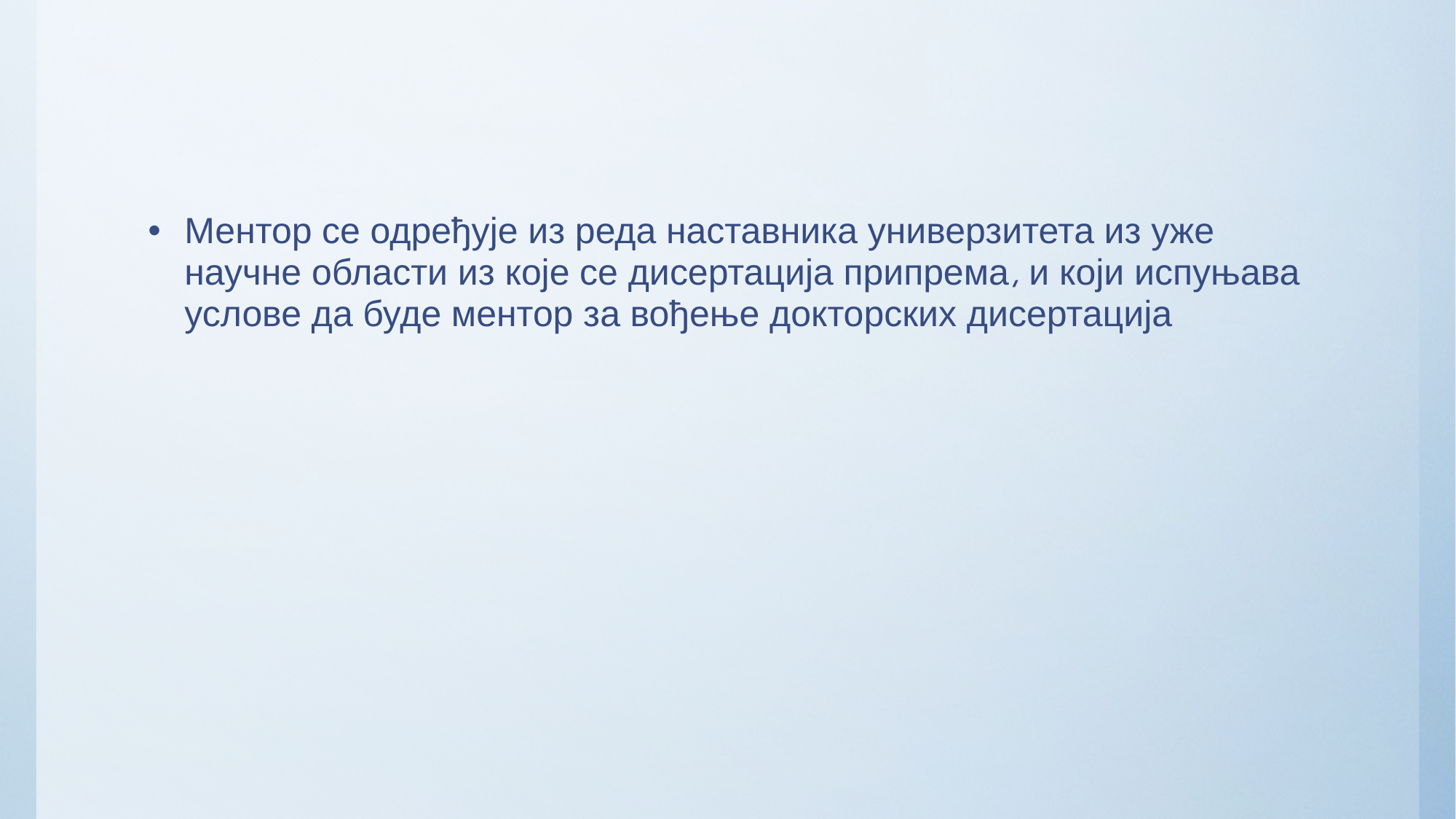

#
Ментор се одређује из реда наставника универзитета из уже научне области из које се дисертација припрема, и који испуњава услове да буде ментор за вођење докторских дисертација